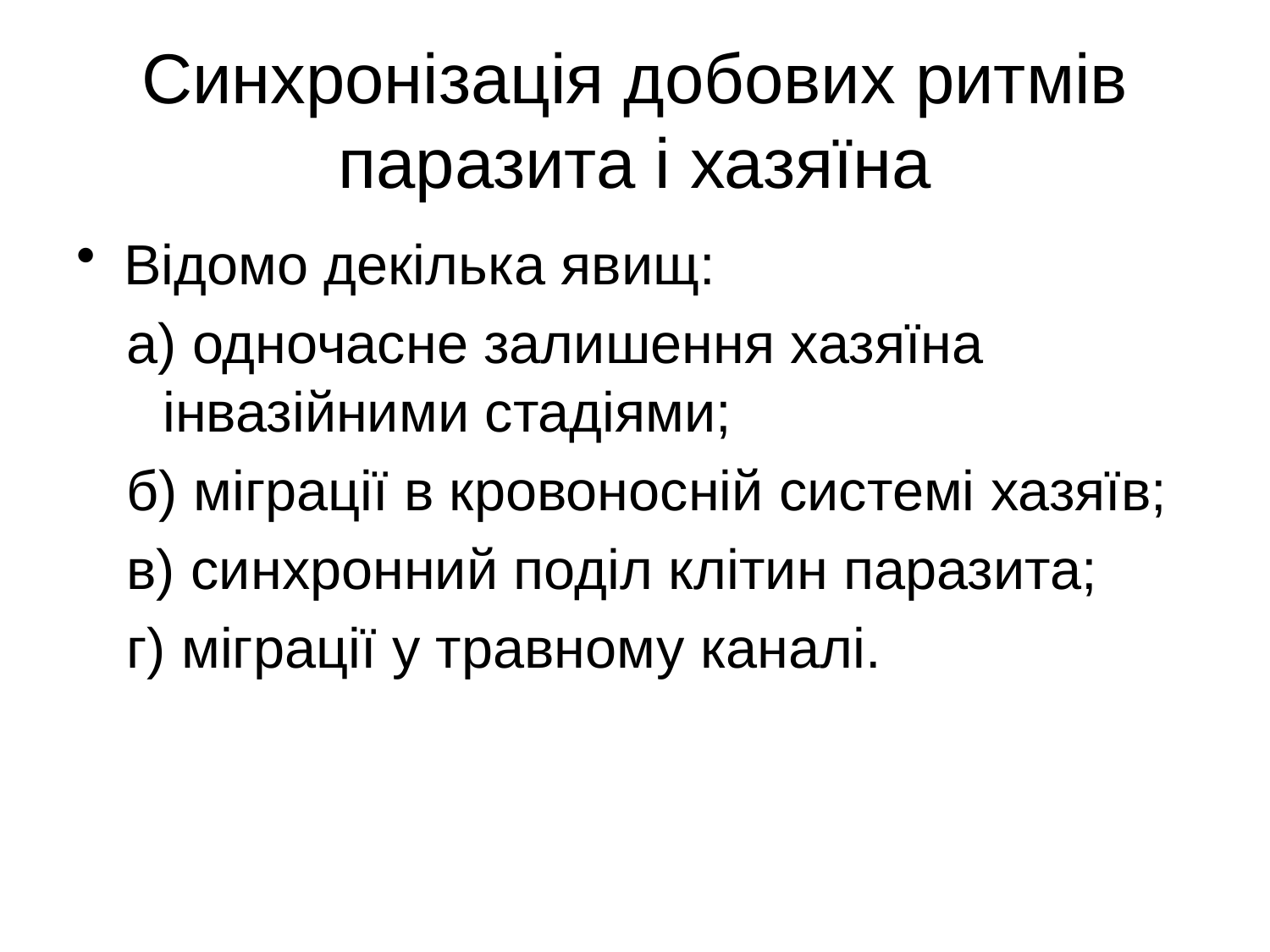

# Синхронізація добових ритмів паразита і хазяїна
Відомо декілька явищ:
а) одночасне залишення хазяїна інвазійними стадіями;
б) міграції в кровоносній системі хазяїв;
в) синхронний поділ клітин паразита;
г) міграції у травному каналі.